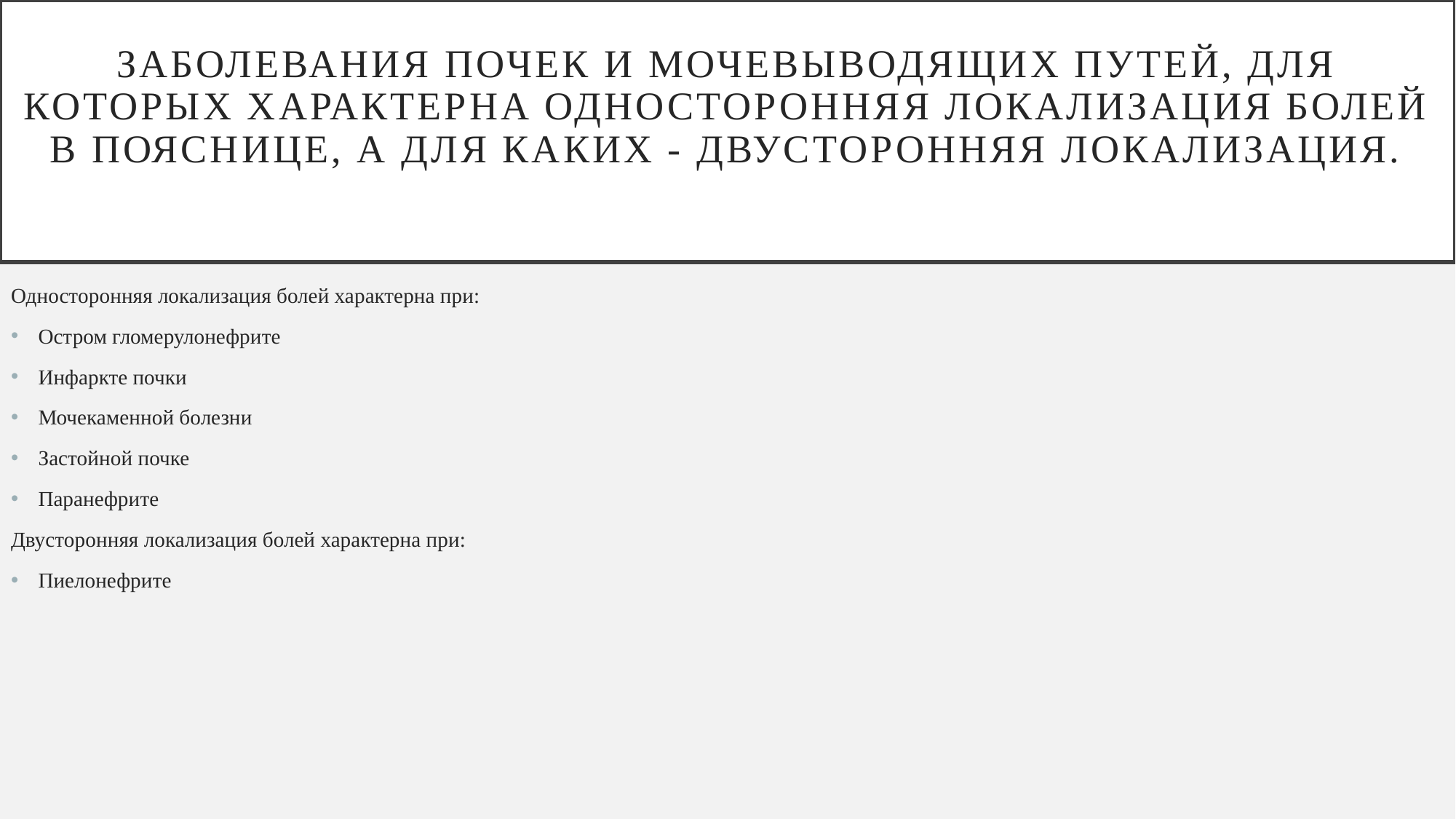

# заболевания почек и мочевыводящих путей, для которых характерна односторонняя локализация болей в пояснице, а для каких - двусторонняя локализация.
Односторонняя локализация болей характерна при:
Остром гломерулонефрите
Инфаркте почки
Мочекаменной болезни
Застойной почке
Паранефрите
Двусторонняя локализация болей характерна при:
Пиелонефрите